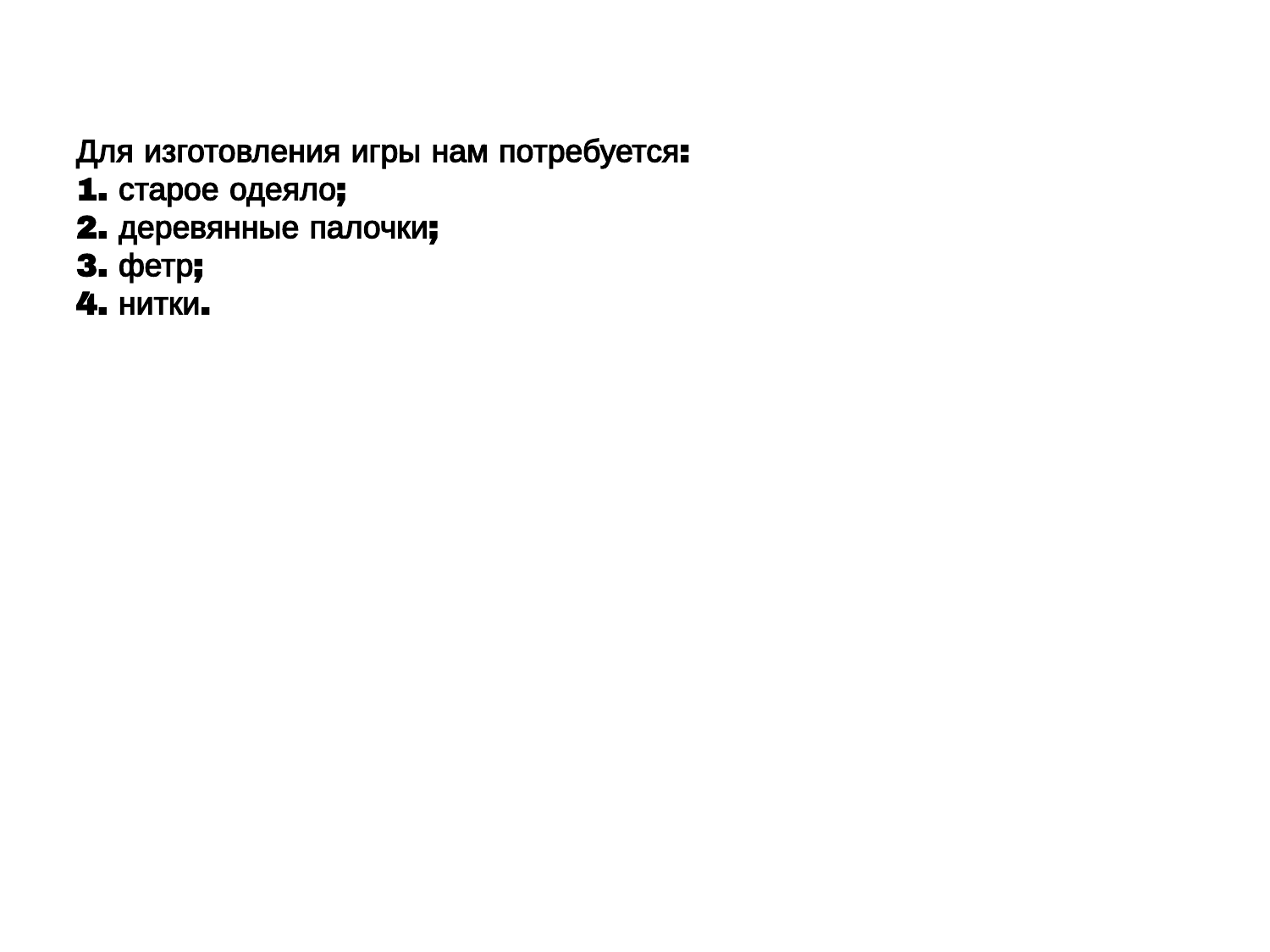

# Для изготовления игры нам потребуется: 1. старое одеяло; 2. деревянные палочки; 3. фетр; 4. нитки.